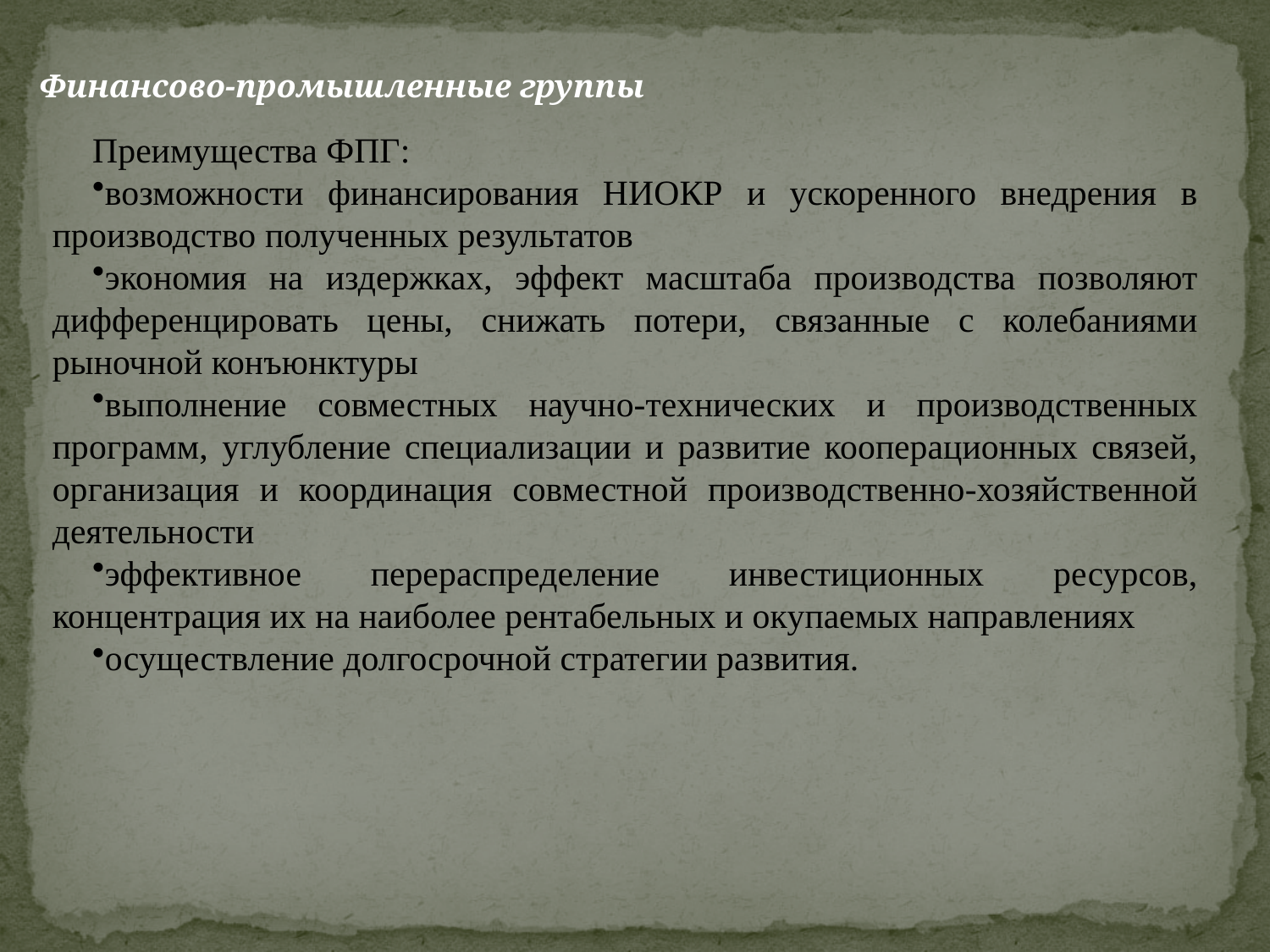

Финансово-промышленные группы
Преимущества ФПГ:
возможности финансирования НИОКР и ускоренного внедрения в производство полученных результатов
экономия на издержках, эффект масштаба производства позволяют дифференцировать цены, снижать потери, связанные с колебаниями рыночной конъюнктуры
выполнение совместных научно-технических и производственных программ, углубление специализации и развитие кооперационных связей, организация и координация совместной производственно-хозяйственной деятельности
эффективное перераспределение инвестиционных ресурсов, концентрация их на наиболее рентабельных и окупаемых направлениях
осуществление долгосрочной стратегии развития.